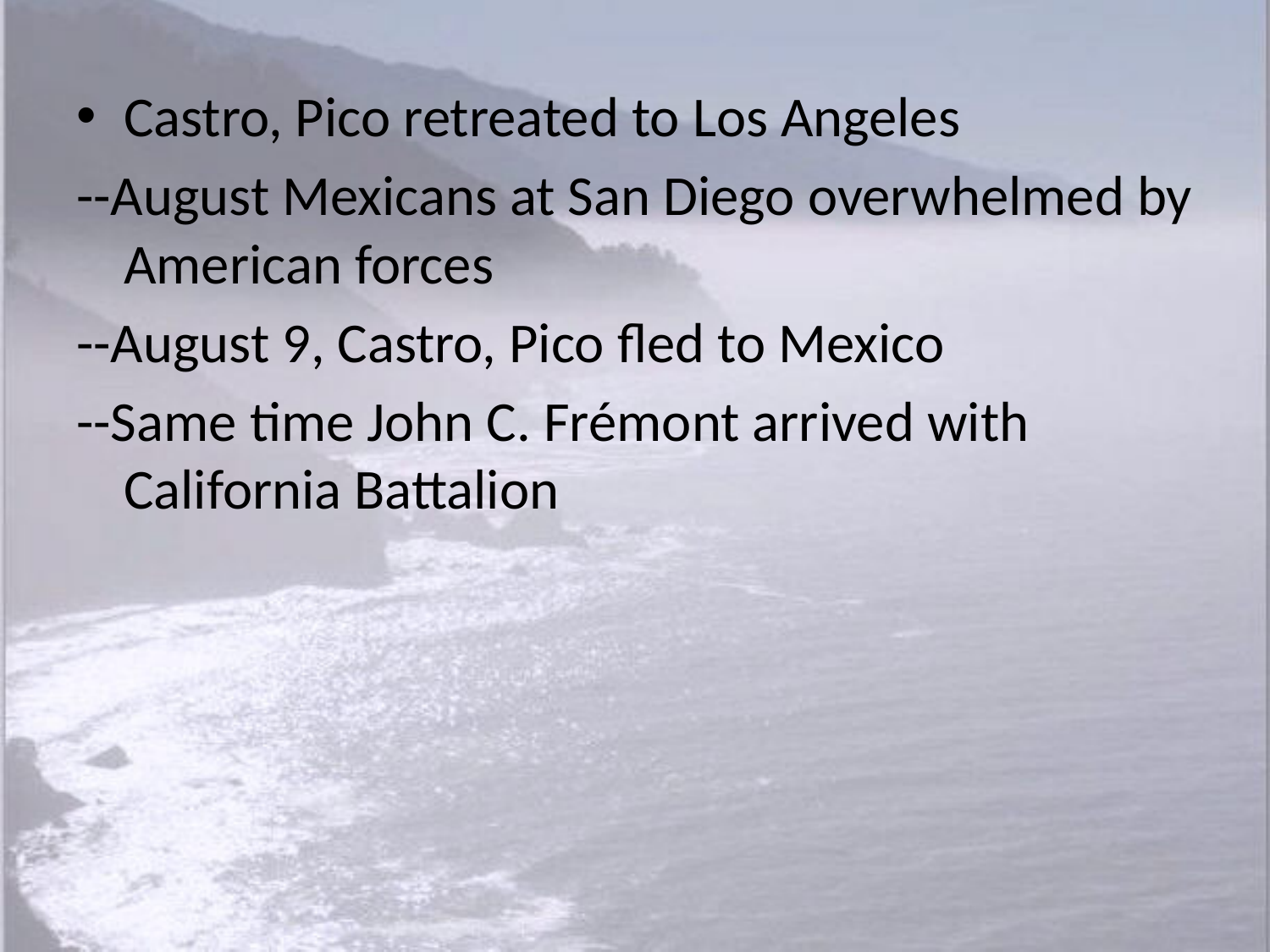

Castro, Pico retreated to Los Angeles
--August Mexicans at San Diego overwhelmed by American forces
--August 9, Castro, Pico fled to Mexico
--Same time John C. Frémont arrived with California Battalion